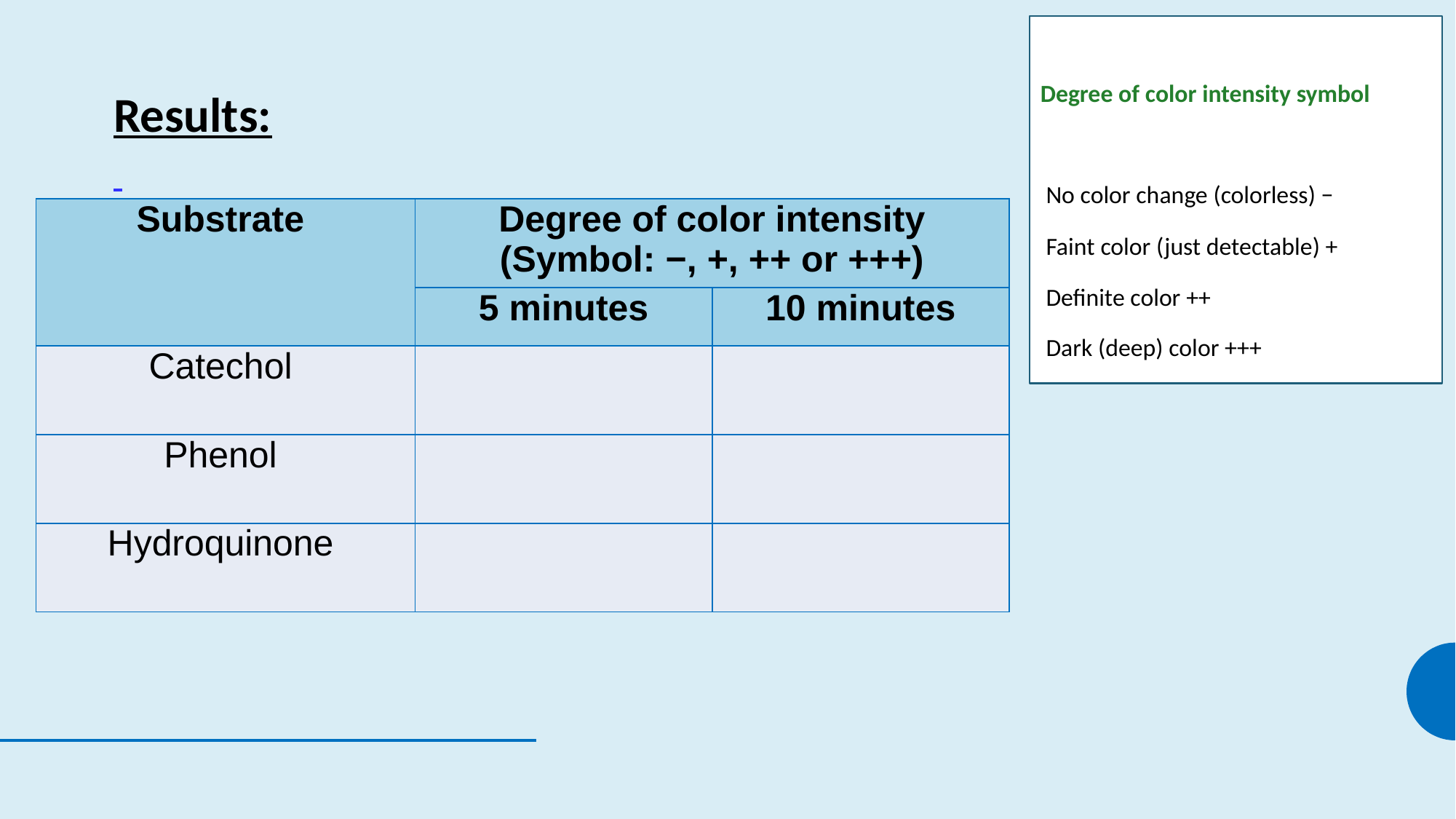

Degree of color intensity symbol

 No color change (colorless) −
 Faint color (just detectable) +
 Definite color ++
 Dark (deep) color +++
Results:

| Substrate | Degree of color intensity (Symbol: −, +, ++ or +++) |  |
| --- | --- | --- |
|  | 5 minutes | 10 minutes |
| Catechol |  |  |
| Phenol |  |  |
| Hydroquinone |  |  |